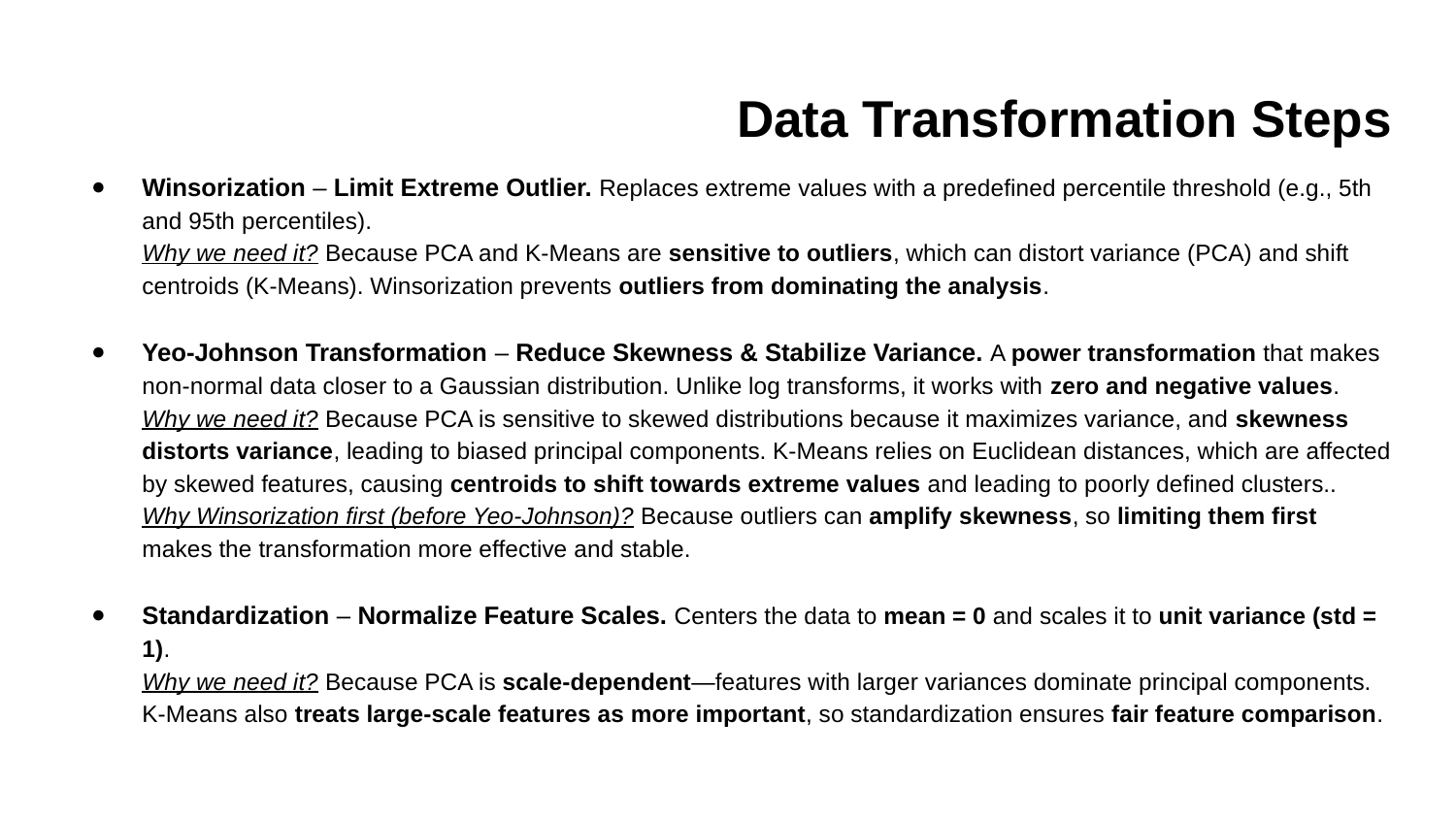

# Data Transformation Steps
Winsorization – Limit Extreme Outlier. Replaces extreme values with a predefined percentile threshold (e.g., 5th and 95th percentiles).
Why we need it? Because PCA and K-Means are sensitive to outliers, which can distort variance (PCA) and shift centroids (K-Means). Winsorization prevents outliers from dominating the analysis.

Yeo-Johnson Transformation – Reduce Skewness & Stabilize Variance. A power transformation that makes non-normal data closer to a Gaussian distribution. Unlike log transforms, it works with zero and negative values.
Why we need it? Because PCA is sensitive to skewed distributions because it maximizes variance, and skewness distorts variance, leading to biased principal components. K-Means relies on Euclidean distances, which are affected by skewed features, causing centroids to shift towards extreme values and leading to poorly defined clusters..
Why Winsorization first (before Yeo-Johnson)? Because outliers can amplify skewness, so limiting them first makes the transformation more effective and stable.

Standardization – Normalize Feature Scales. Centers the data to mean = 0 and scales it to unit variance (std = 1).
Why we need it? Because PCA is scale-dependent—features with larger variances dominate principal components. K-Means also treats large-scale features as more important, so standardization ensures fair feature comparison.